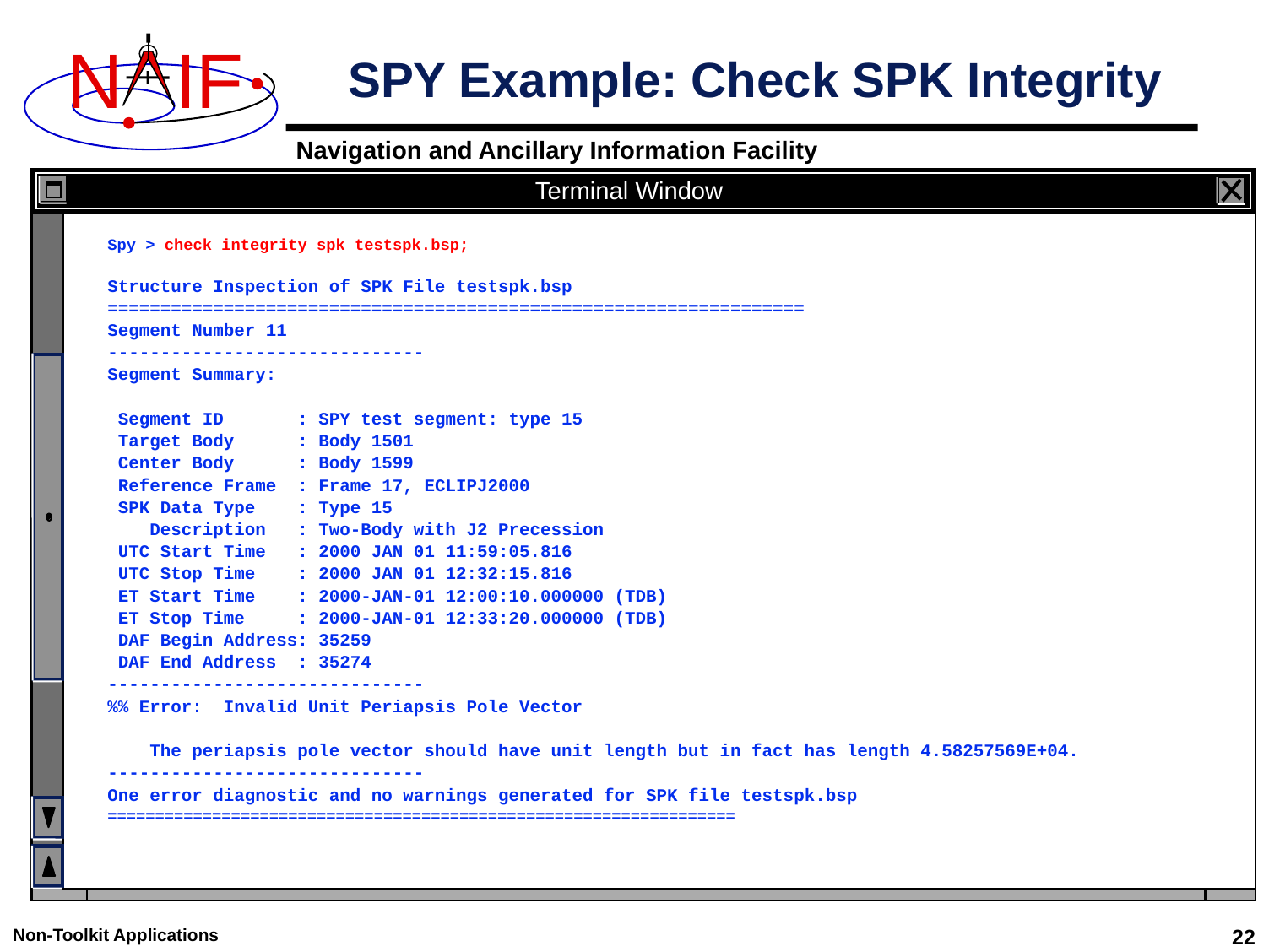

# SPY Example: Check SPK Integrity

Terminal Window

Spy > check integrity spk testspk.bsp;

Structure Inspection of SPK File testspk.bsp
==================================================================
Segment Number 11
------------------------------
Segment Summary:

 Segment ID       : SPY test segment: type 15
 Target Body      : Body 1501
 Center Body      : Body 1599
 Reference Frame  : Frame 17, ECLIPJ2000
 SPK Data Type    : Type 15
    Description   : Two-Body with J2 Precession
 UTC Start Time   : 2000 JAN 01 11:59:05.816
 UTC Stop Time    : 2000 JAN 01 12:32:15.816
 ET Start Time    : 2000-JAN-01 12:00:10.000000 (TDB)
 ET Stop Time     : 2000-JAN-01 12:33:20.000000 (TDB)
 DAF Begin Address: 35259
 DAF End Address  : 35274
------------------------------
%% Error:  Invalid Unit Periapsis Pole Vector

    The periapsis pole vector should have unit length but in fact has length 4.58257569E+04.
------------------------------
One error diagnostic and no warnings generated for SPK file testspk.bsp
==================================================================

Non-Toolkit Applications
22